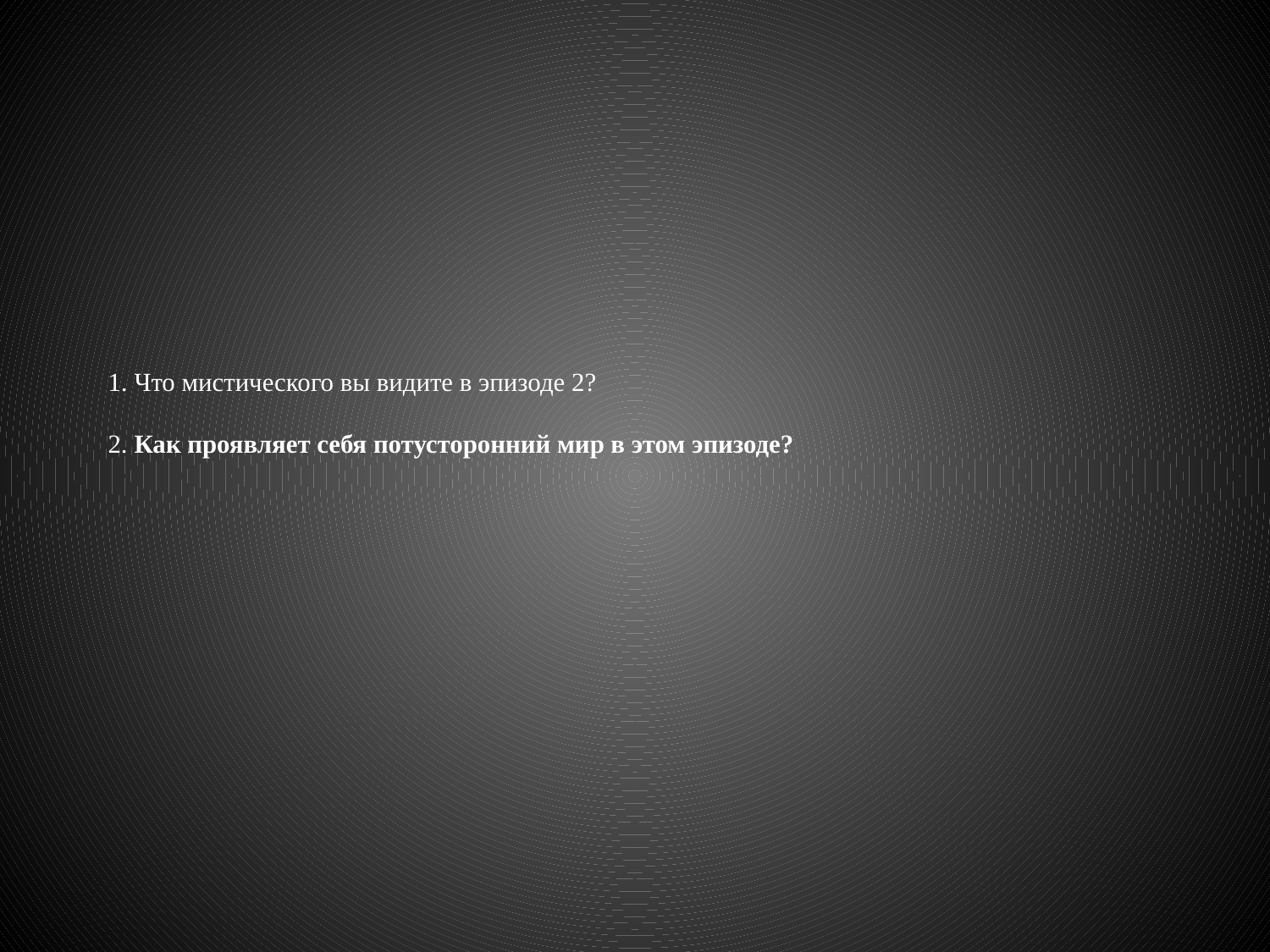

# 1. Что мистического вы видите в эпизоде 2? 2. Как проявляет себя потусторонний мир в этом эпизоде?